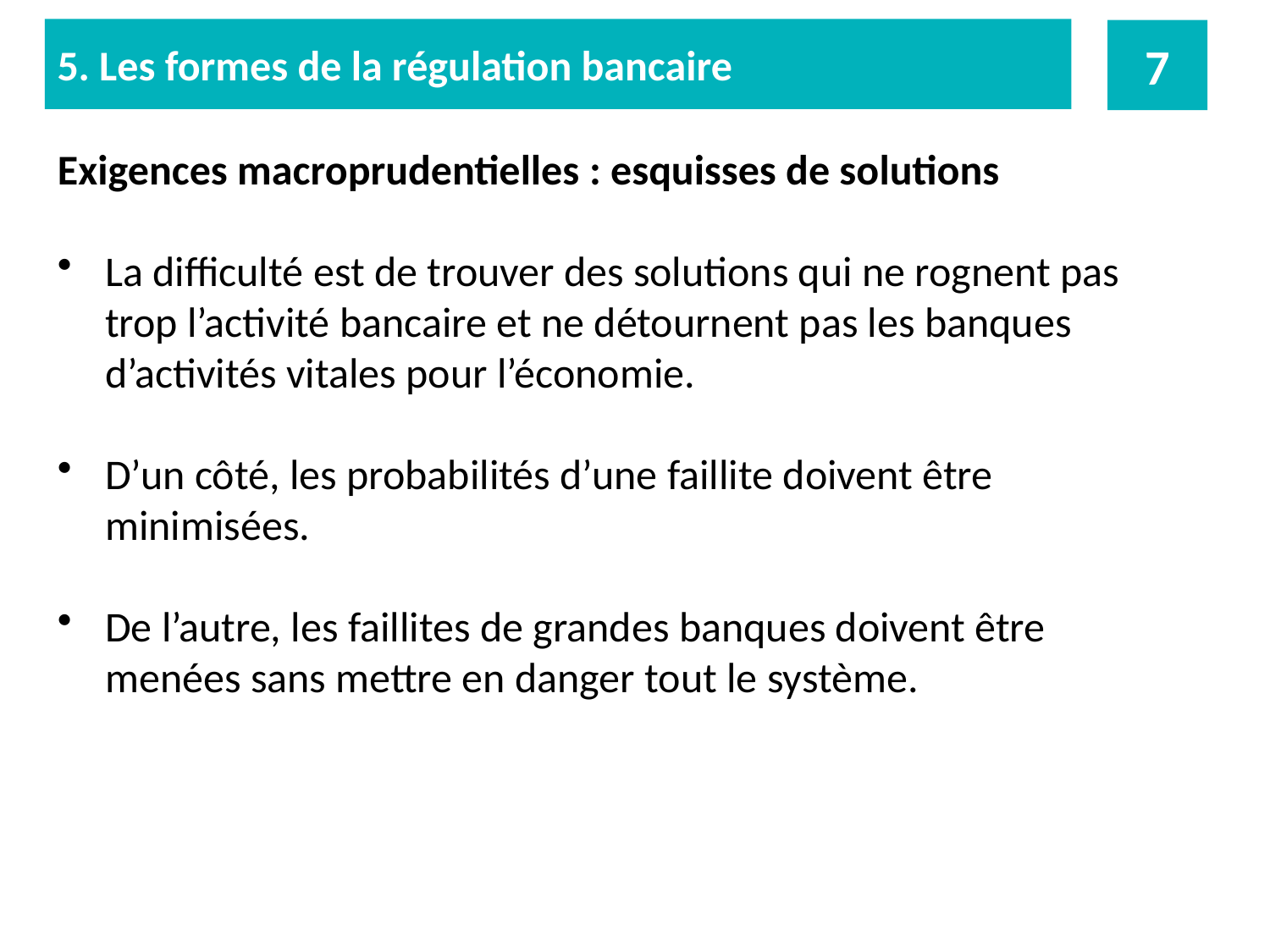

5. Les formes de la régulation bancaire
7
Exigences macroprudentielles : esquisses de solutions

La difficulté est de trouver des solutions qui ne rognent pas trop l’activité bancaire et ne détournent pas les banques d’activités vitales pour l’économie.

D’un côté, les probabilités d’une faillite doivent être minimisées.

De l’autre, les faillites de grandes banques doivent être menées sans mettre en danger tout le système.